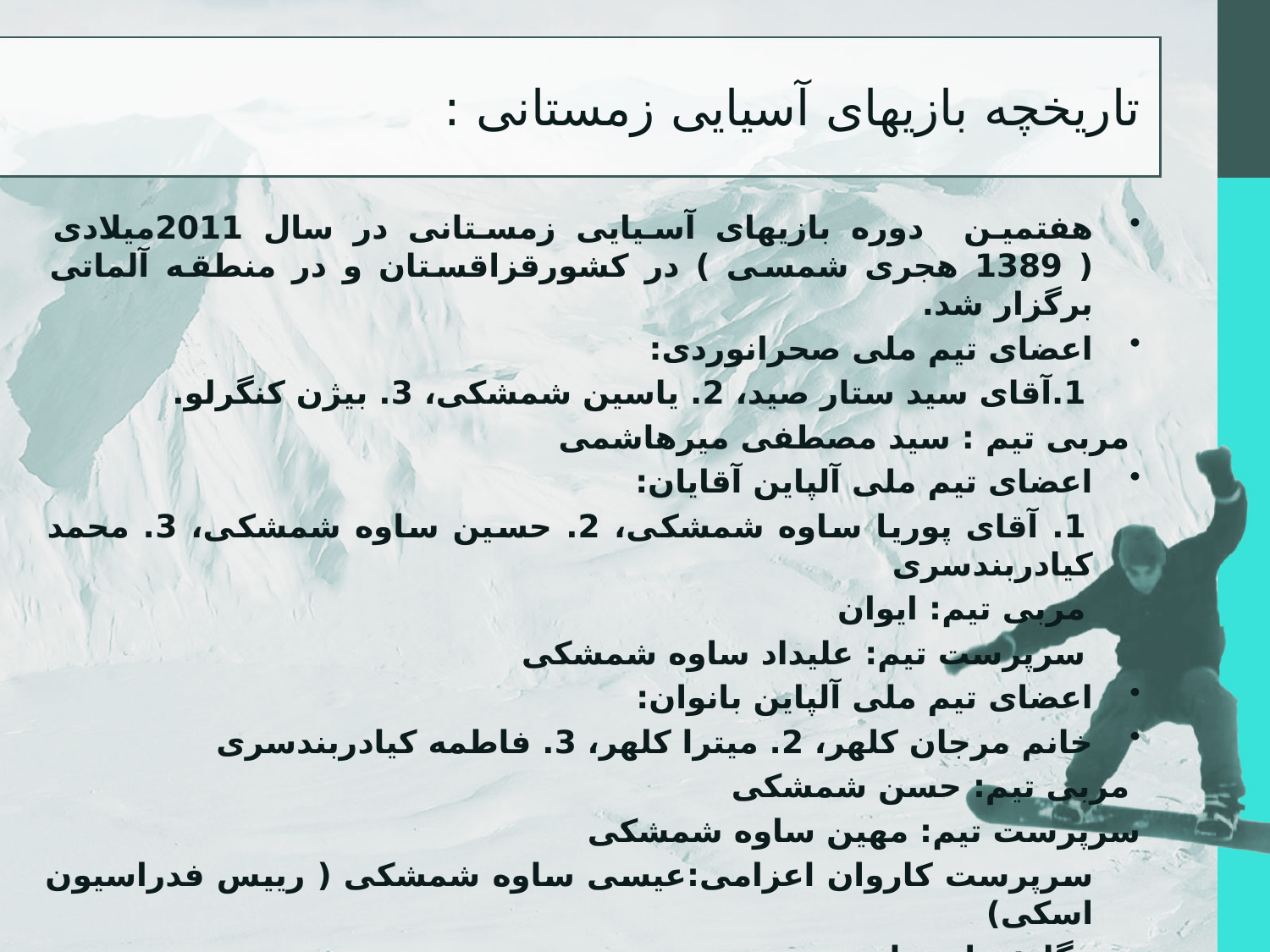

# تاریخچه بازیهای آسیایی زمستانی :
هفتمین  دوره بازیهای آسیایی زمستانی در سال 2011میلادی ( 1389 هجری شمسی ) در کشورقزاقستان و در منطقه آلماتی برگزار شد.
اعضای تیم ملی صحرانوردی:
     1.آقای سید ستار صید، 2. یاسین شمشکی، 3. بیژن کنگرلو.
 مربی تیم : سید مصطفی میرهاشمی
اعضای تیم ملی آلپاین آقایان:
    1. آقای پوریا ساوه شمشکی، 2. حسین ساوه شمشکی، 3. محمد کیادربندسری
     مربی تیم: ایوان
     سرپرست تیم: علیداد ساوه شمشکی
اعضای تیم ملی آلپاین بانوان:
خانم مرجان کلهر، 2. میترا کلهر، 3. فاطمه کیادربندسری
 مربی تیم: حسن شمشکی
سرپرست تیم: مهین ساوه شمشکی
    سرپرست کاروان اعزامی:عیسی ساوه شمشکی ( رییس فدراسیون اسکی)
خبرنگار: پیام نظر